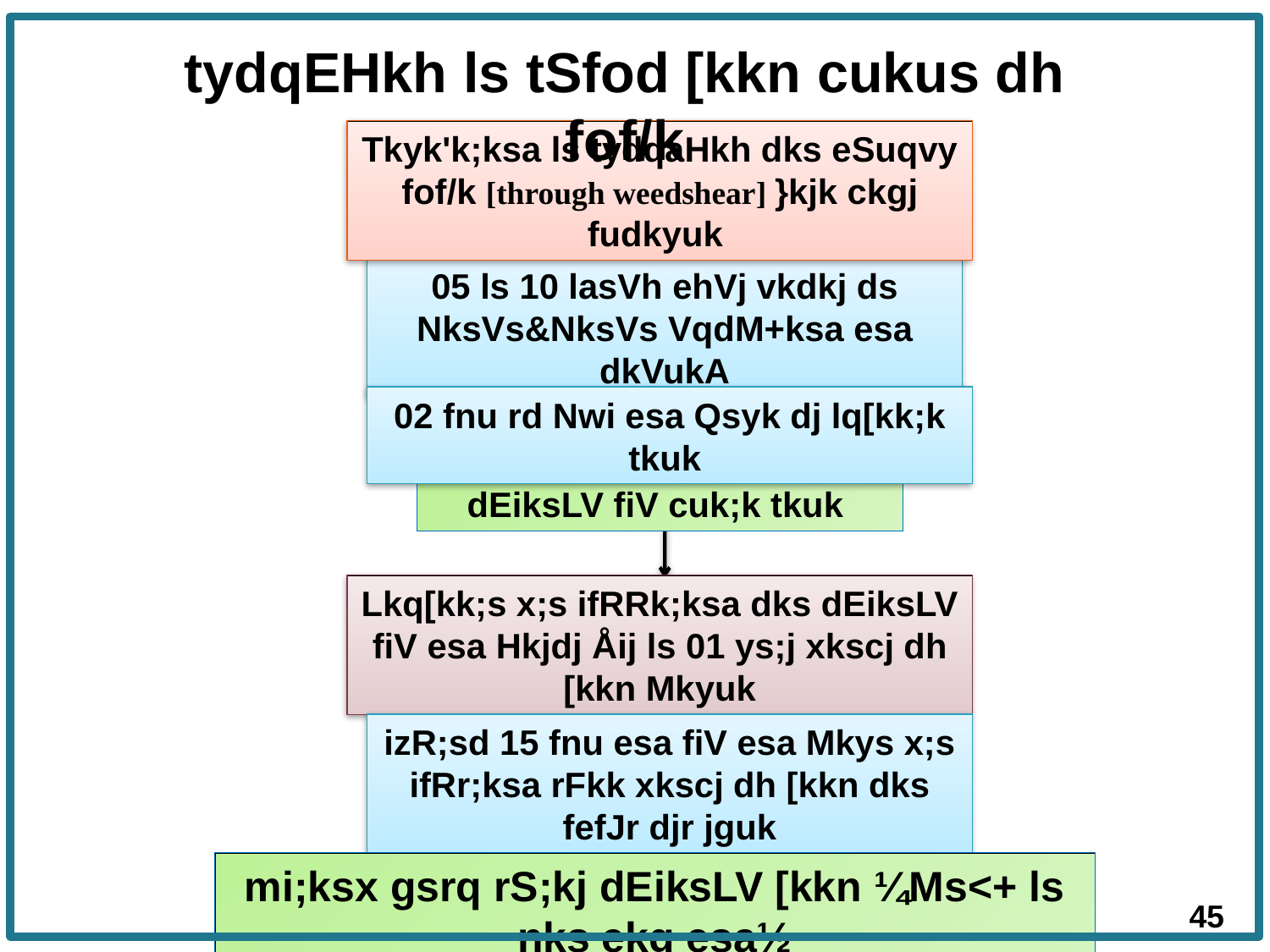

tydqEHkh ls tSfod [kkn cukus dh fof/k
Tkyk'k;ksa ls tydqaHkh dks eSuqvy fof/k [through weedshear] }kjk ckgj fudkyuk
05 ls 10 lasVh ehVj vkdkj ds NksVs&NksVs VqdM+ksa esa dkVukA
02 fnu rd Nwi esa Qsyk dj lq[kk;k tkuk
dEiksLV fiV cuk;k tkuk
Lkq[kk;s x;s ifRRk;ksa dks dEiksLV fiV esa Hkjdj Åij ls 01 ys;j xkscj dh [kkn Mkyuk
izR;sd 15 fnu esa fiV esa Mkys x;s ifRr;ksa rFkk xkscj dh [kkn dks fefJr djr jguk
mi;ksx gsrq rS;kj dEiksLV [kkn ¼Ms<+ ls nks ekg esa½
45